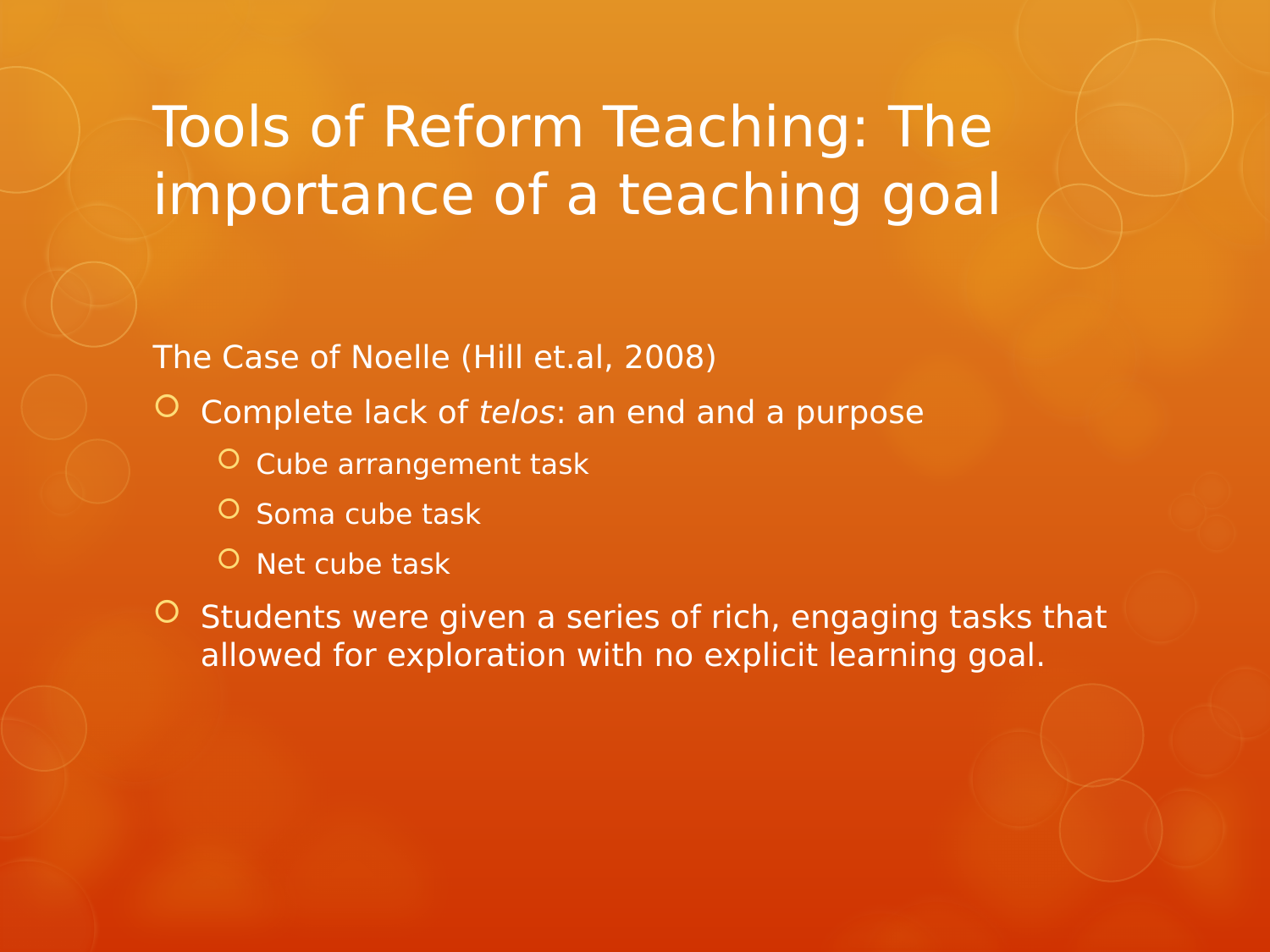

# Tools of Reform Teaching: The importance of a teaching goal
The Case of Noelle (Hill et.al, 2008)
Complete lack of telos: an end and a purpose
Cube arrangement task
Soma cube task
Net cube task
Students were given a series of rich, engaging tasks that allowed for exploration with no explicit learning goal.